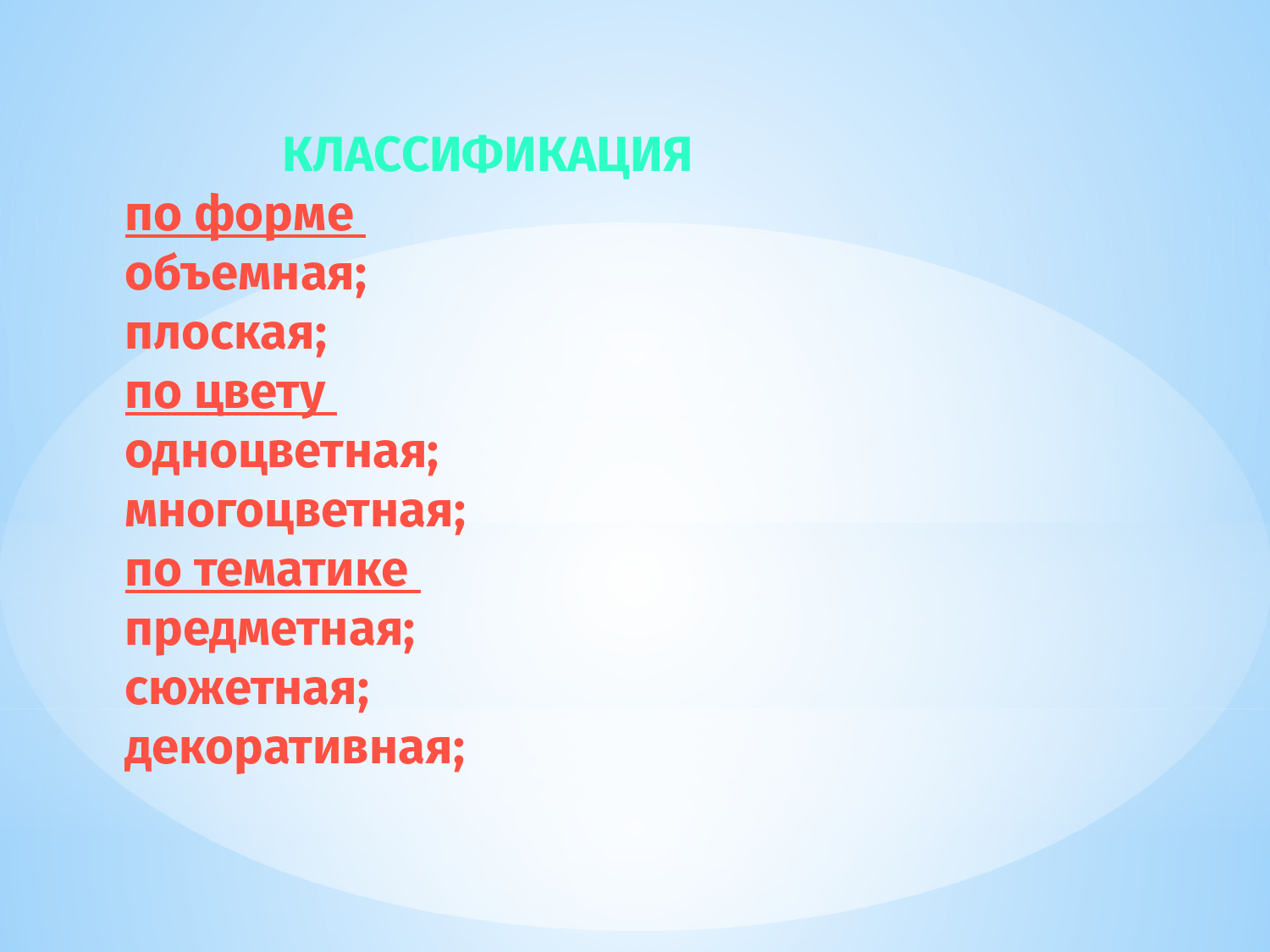

Классификация
по форме
объемная;
плоская;
по цвету
одноцветная;
многоцветная;
по тематике
предметная;
сюжетная;
декоративная;